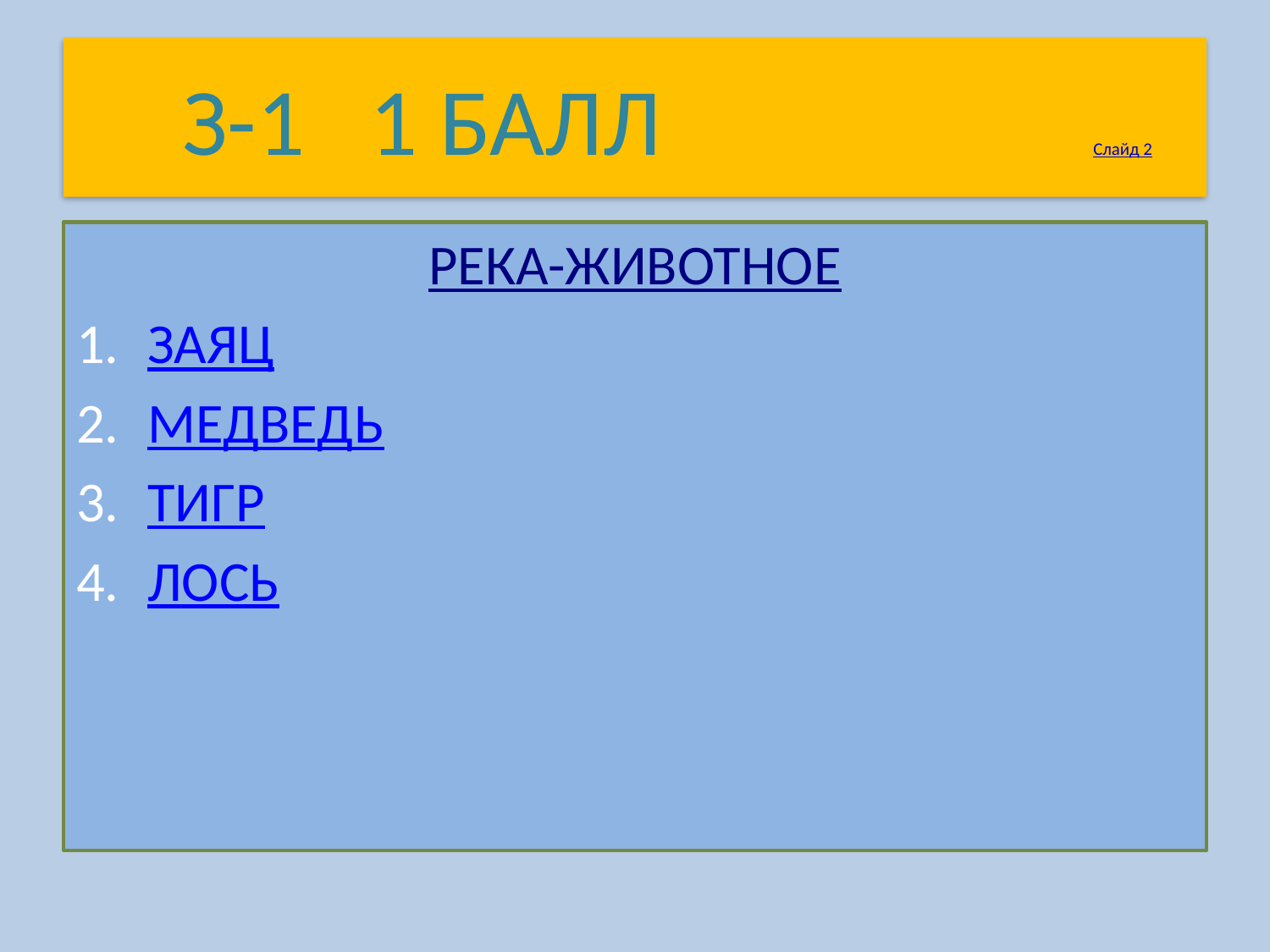

# З-1   1 БАЛЛ                    Слайд 2
РЕКА-ЖИВОТНОЕ
ЗАЯЦ
МЕДВЕДЬ
ТИГР
ЛОСЬ